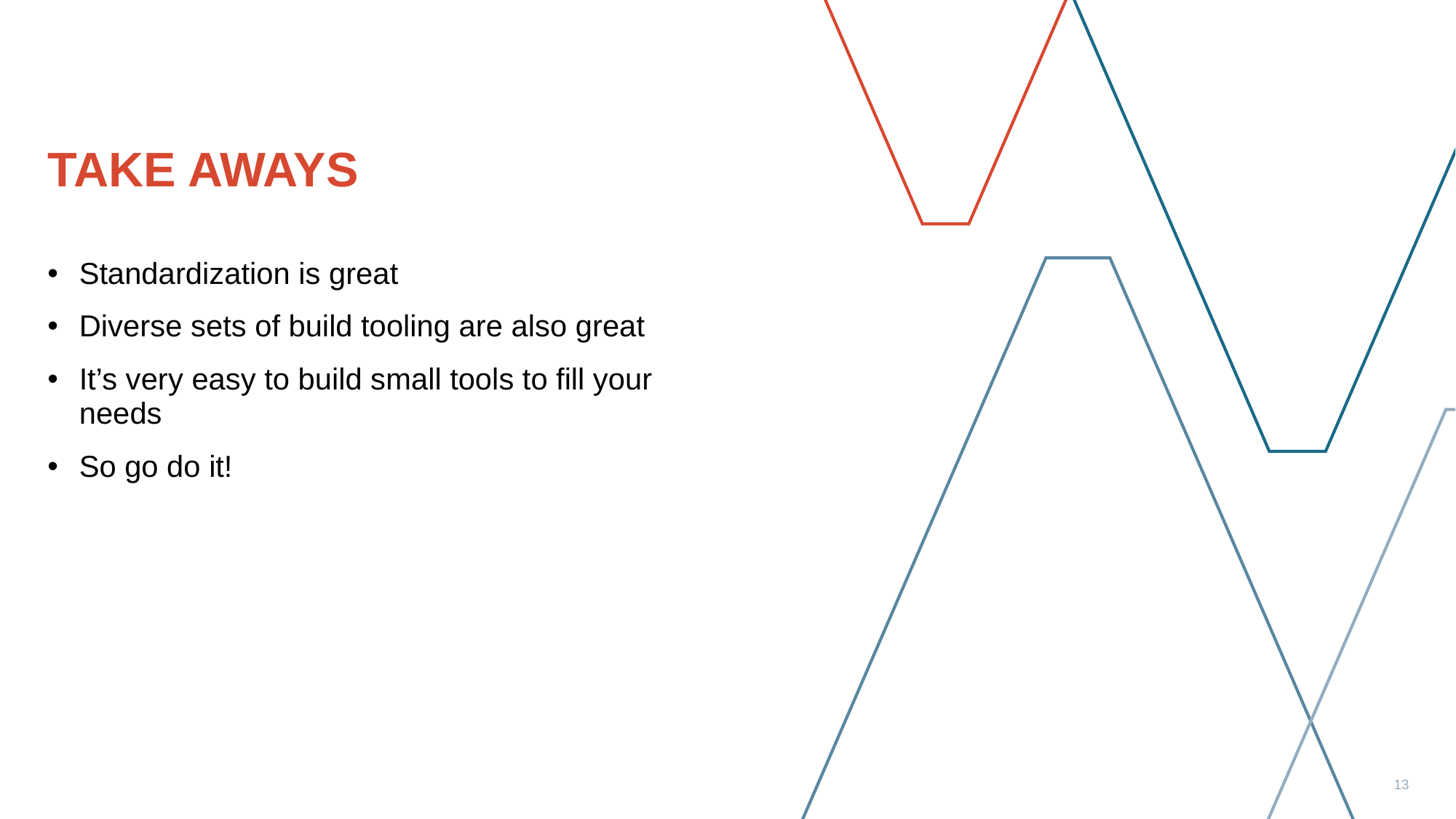

# Take aways

Standardization is great
Diverse sets of build tooling are also great
It’s very easy to build small tools to fill your needs
So go do it!

13